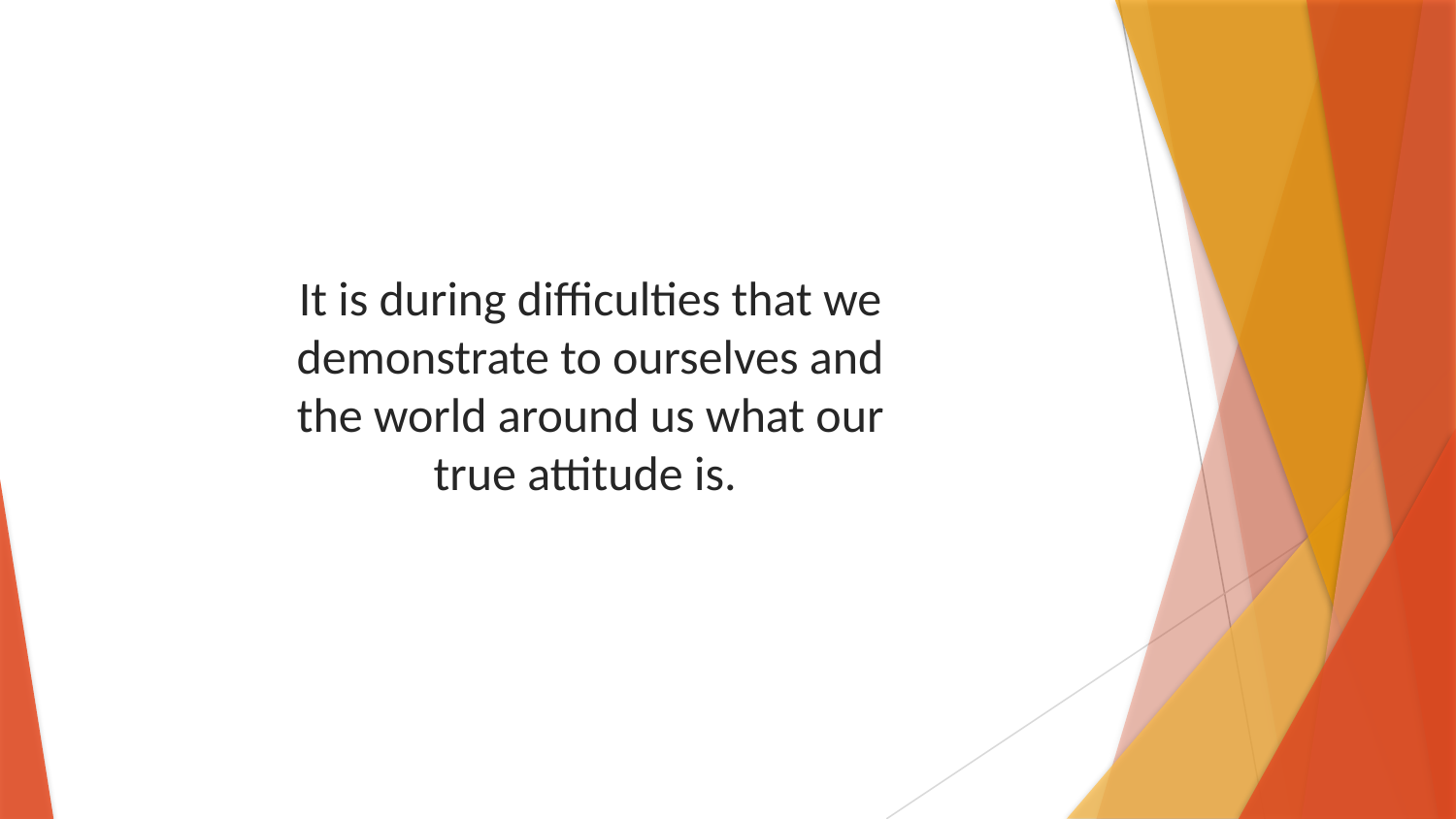

It is during difficulties that we demonstrate to ourselves and the world around us what our true attitude is.